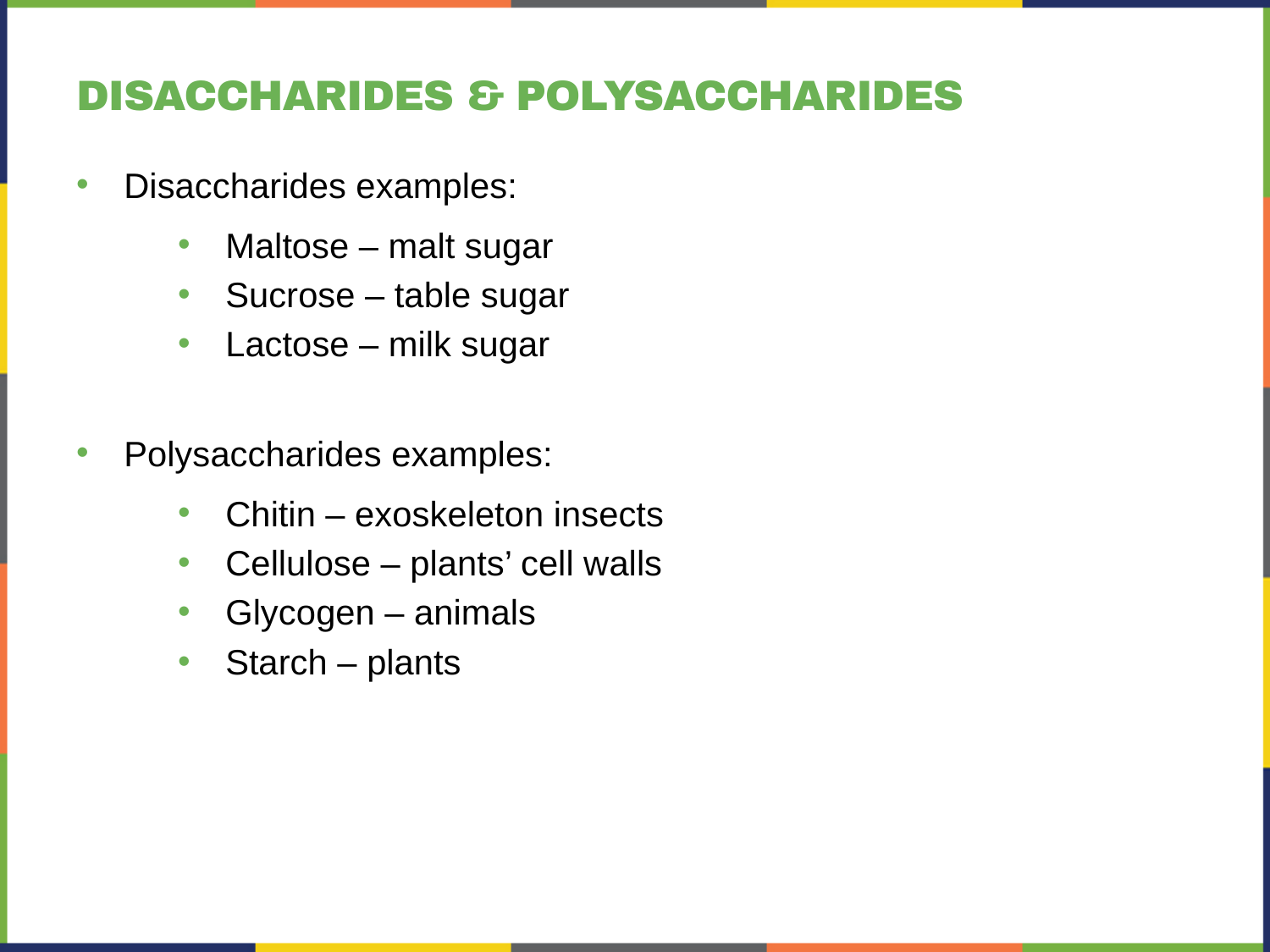

# Disaccharides & polysaccharides
Disaccharides examples:
Maltose – malt sugar
Sucrose – table sugar
Lactose – milk sugar

Polysaccharides examples:
Chitin – exoskeleton insects
Cellulose – plants’ cell walls
Glycogen – animals
Starch – plants